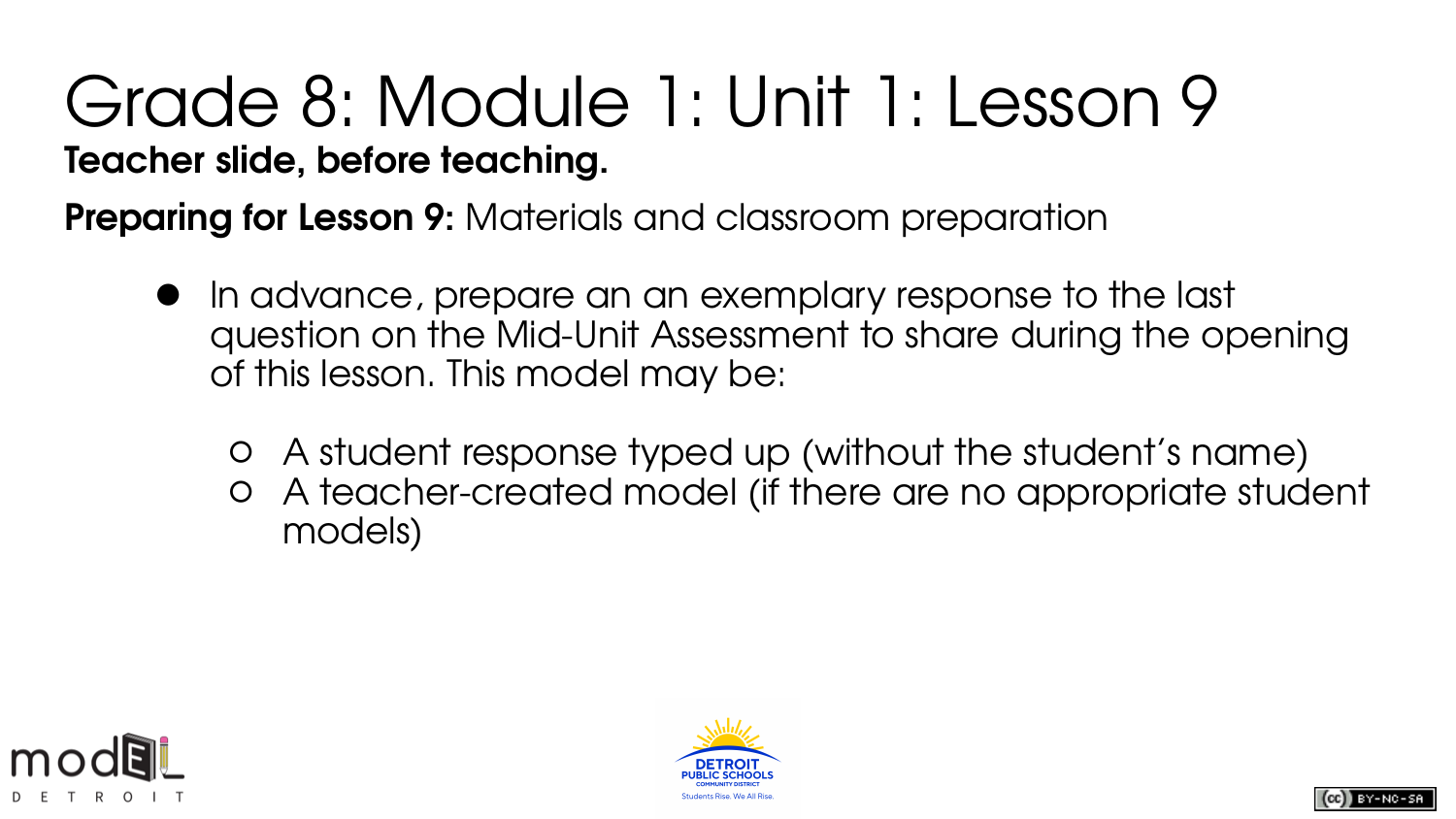

# Grade 8: Module 1: Unit 1: Lesson 9
Teacher slide, before teaching.
Preparing for Lesson 9: Materials and classroom preparation

In advance, prepare an an exemplary response to the last question on the Mid-Unit Assessment to share during the opening of this lesson. This model may be:

A student response typed up (without the student’s name)
A teacher-created model (if there are no appropriate student models)